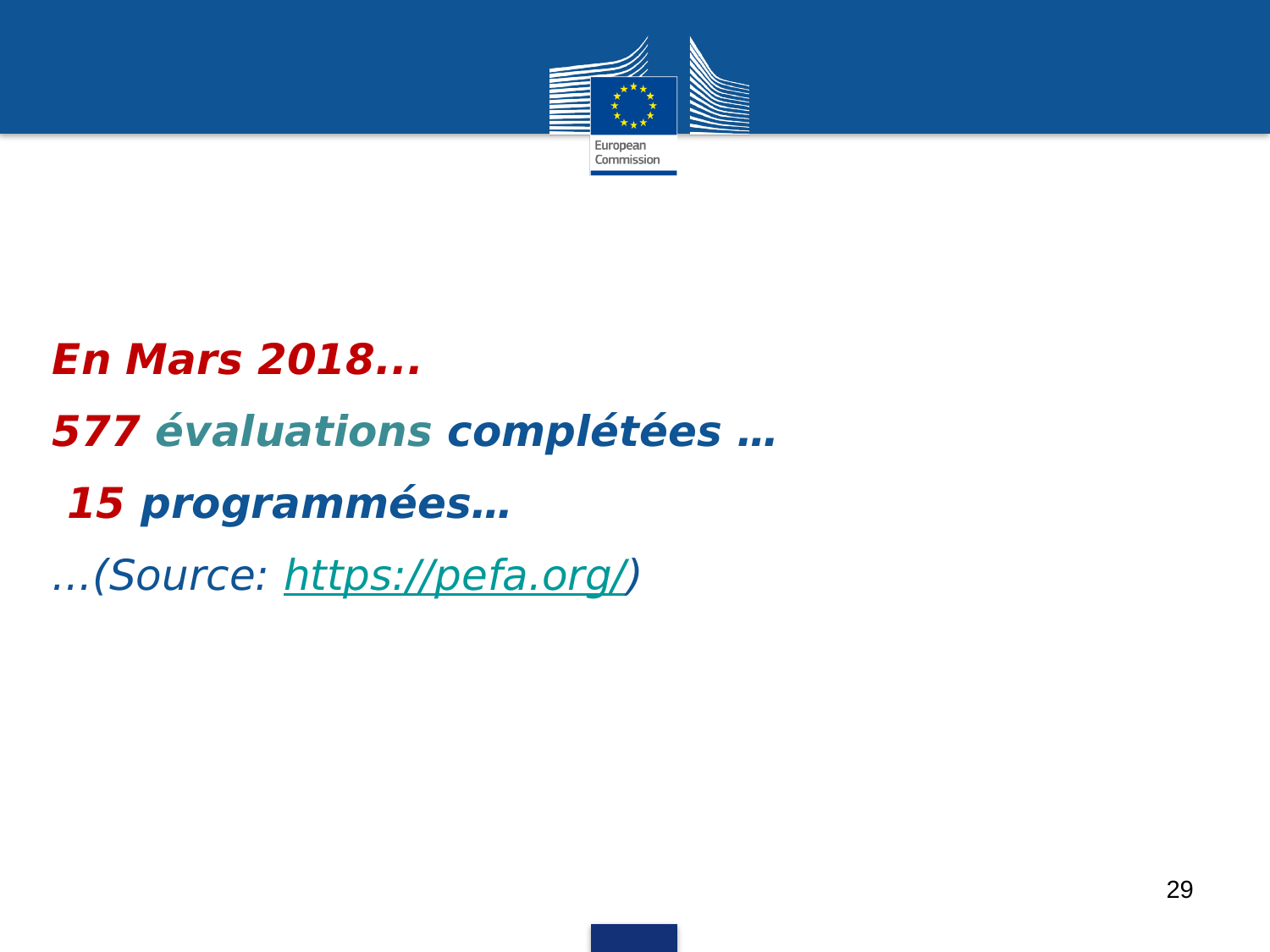

En Mars 2018...
577 évaluations complétées …
 15 programmées…
...(Source: https://pefa.org/)
29